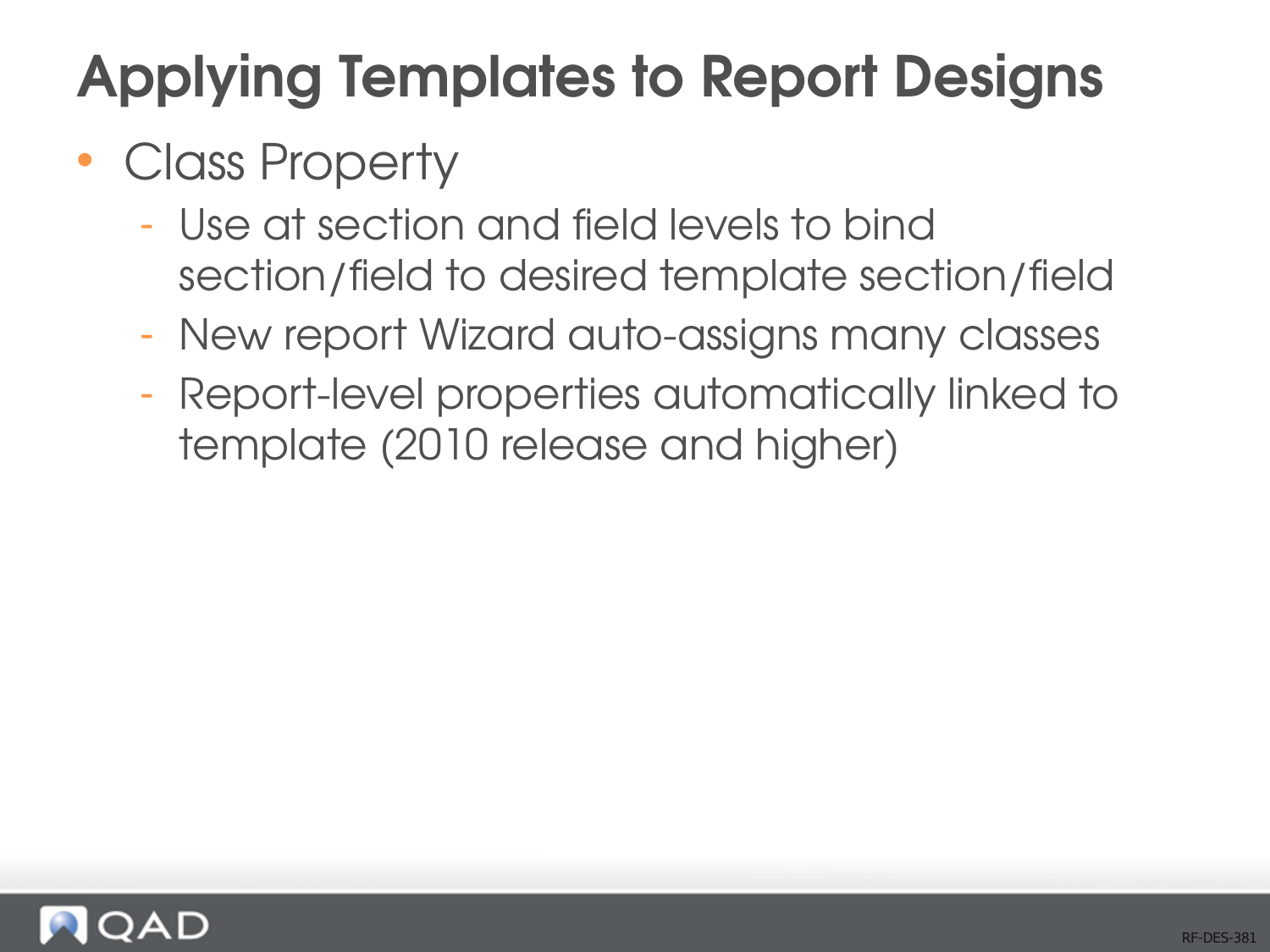

# Applying Templates to Report Designs
Class Property
Use at section and field levels to bind section/field to desired template section/field
New report Wizard auto-assigns many classes
Report-level properties automatically linked to template (2010 release and higher)
RF-DES-381